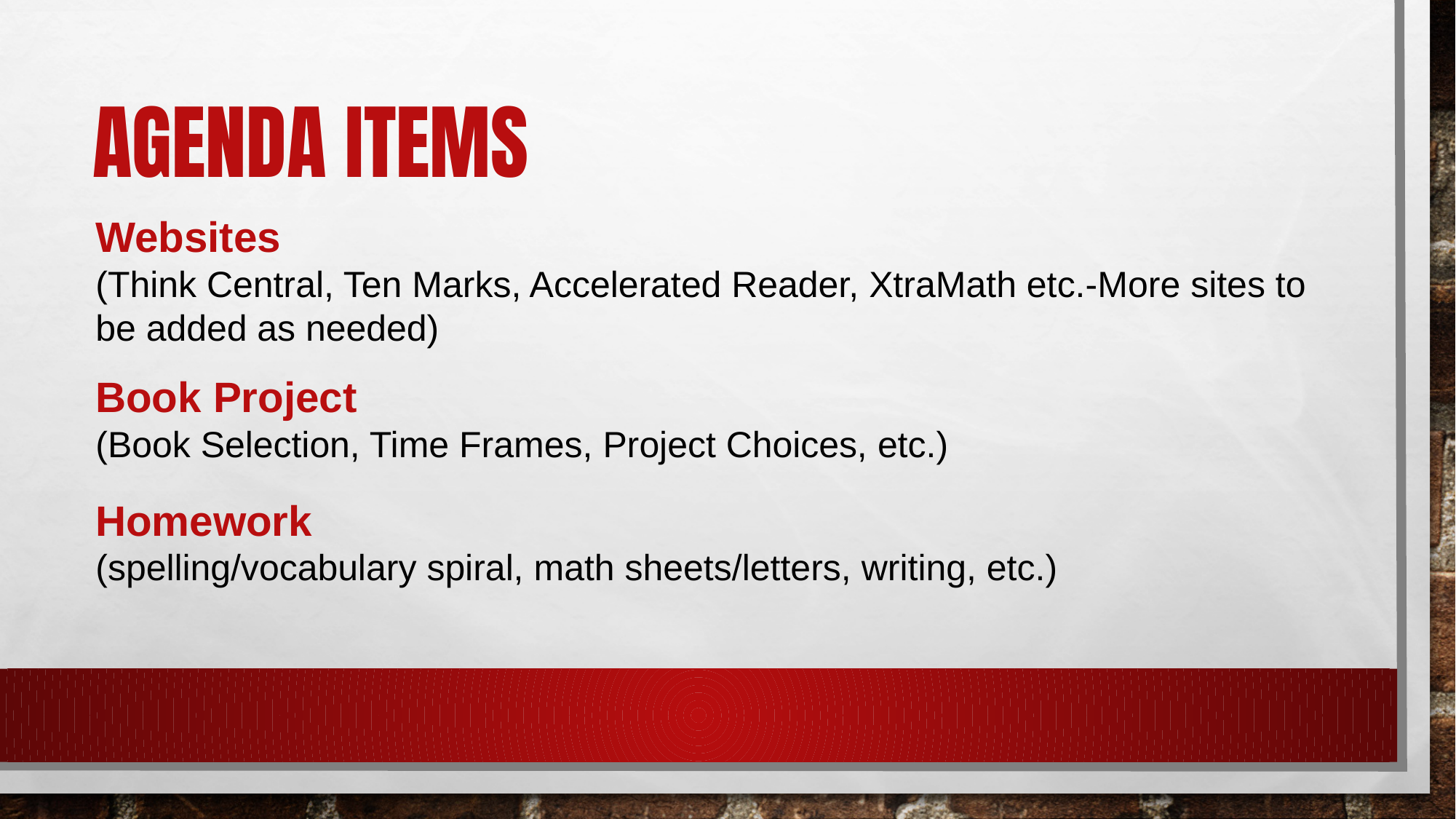

# Agenda items
Websites
(Think Central, Ten Marks, Accelerated Reader, XtraMath etc.-More sites to be added as needed)

Book Project
(Book Selection, Time Frames, Project Choices, etc.)

Homework
(spelling/vocabulary spiral, math sheets/letters, writing, etc.)